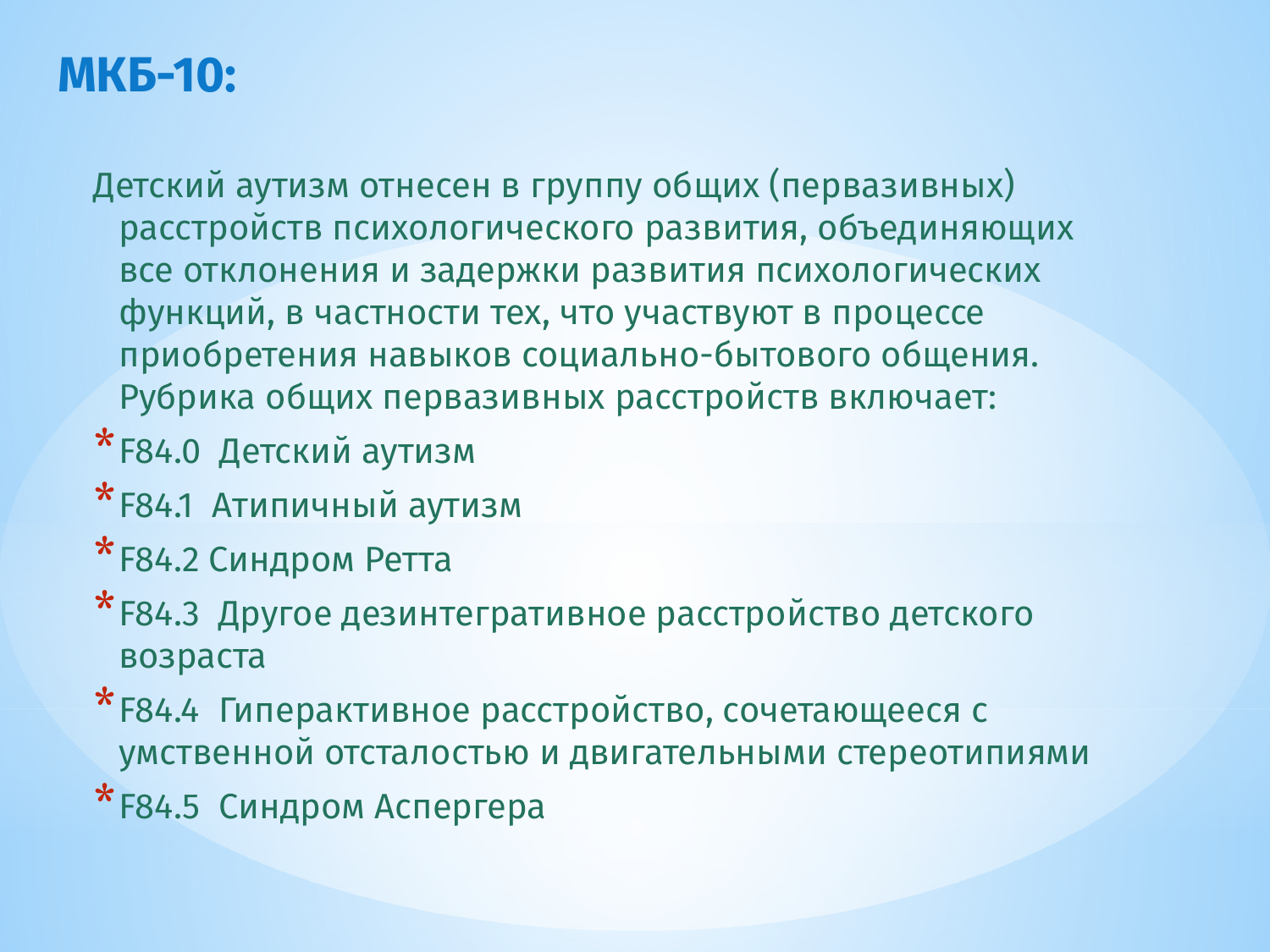

# МКБ-10:
Детский аутизм отнесен в группу общих (первазивных) расстройств психологического развития, объединяющих все отклонения и задержки развития психологических функций, в частности тех, что участвуют в процессе приобретения навыков социально-бытового общения.
Рубрика общих первазивных расстройств включает:
F84.0  Детский аутизм
F84.1  Атипичный аутизм
F84.2 Синдром Ретта
F84.3  Другое дезинтегративное расстройство детского возраста
F84.4  Гиперактивное расстройство, сочетающееся с умственной отсталостью и двигательными стереотипиями
F84.5  Синдром Аспергера